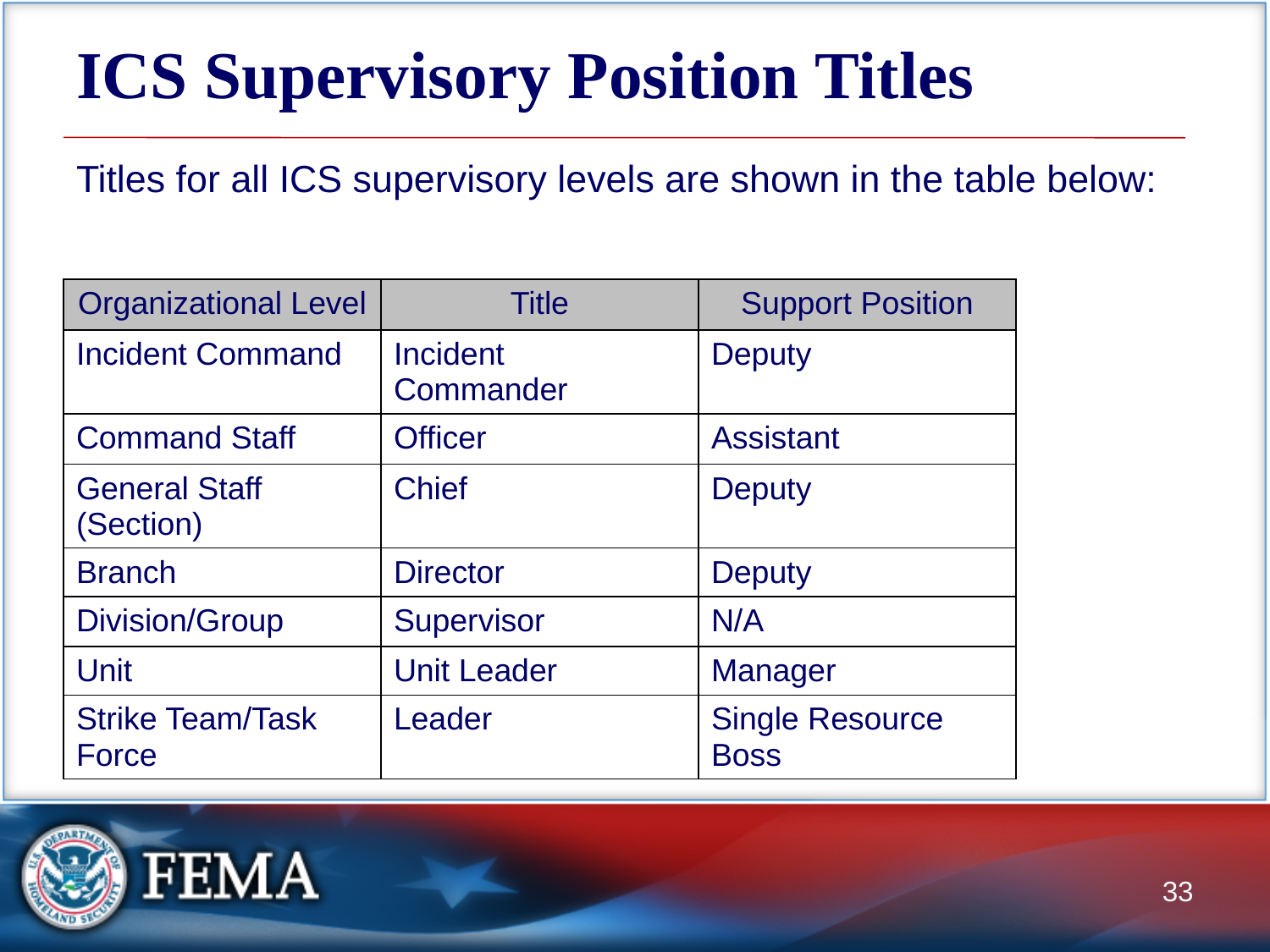

# ICS Supervisory Position Titles
Titles for all ICS supervisory levels are shown in the table below:

| Organizational Level | Title | Support Position |
| --- | --- | --- |
| Incident Command | Incident Commander | Deputy |
| Command Staff | Officer | Assistant |
| General Staff (Section) | Chief | Deputy |
| Branch | Director | Deputy |
| Division/Group | Supervisor | N/A |
| Unit | Unit Leader | Manager |
| Strike Team/Task Force | Leader | Single Resource Boss |
33